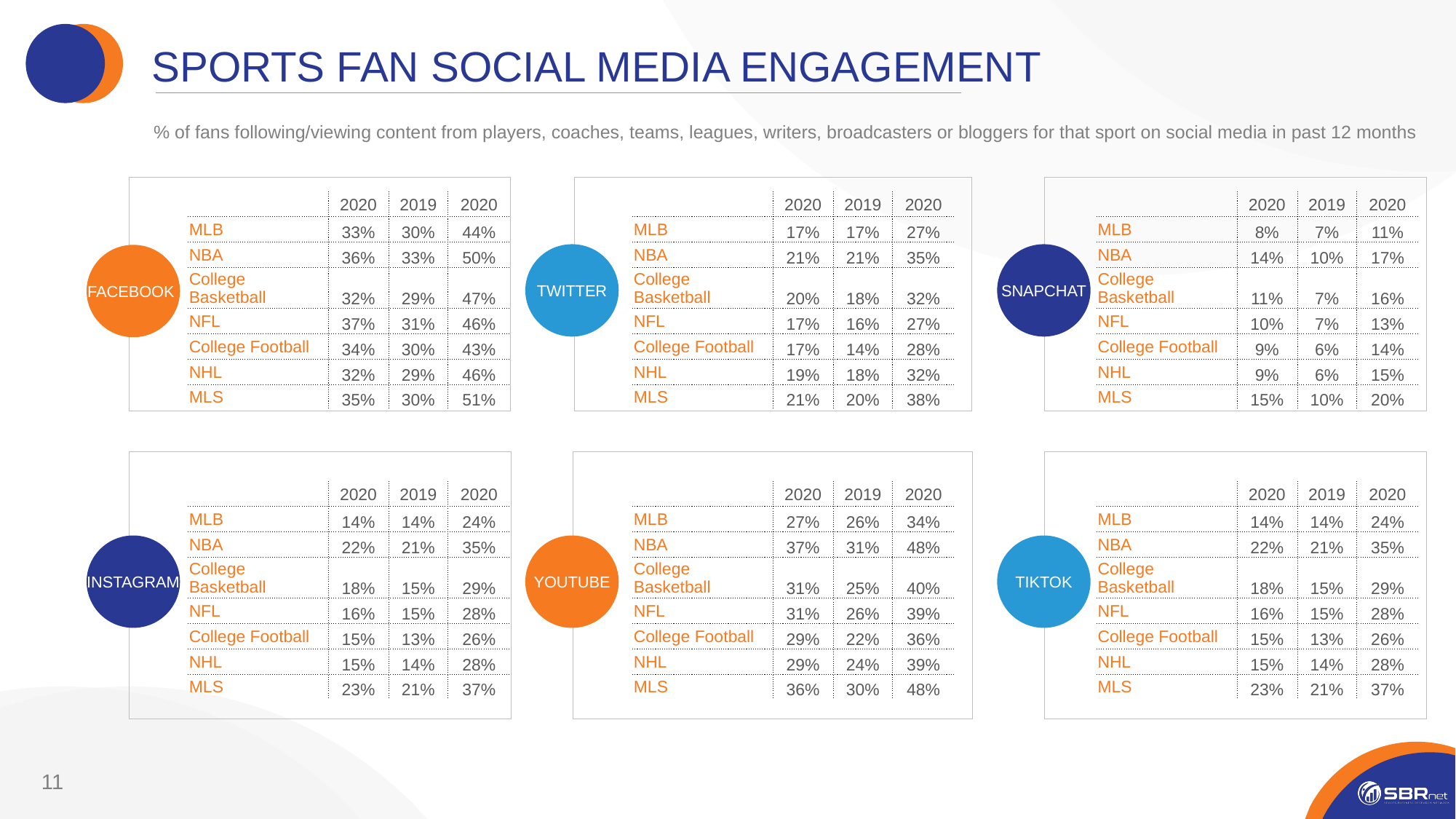

SPORTS FAN SOCIAL MEDIA ENGAGEMENT
% of fans following/viewing content from players, coaches, teams, leagues, writers, broadcasters or bloggers for that sport on social media in past 12 months

|  | 2020 | 2019 | 2020 |
| --- | --- | --- | --- |
| MLB | 33% | 30% | 44% |
| NBA | 36% | 33% | 50% |
| College Basketball | 32% | 29% | 47% |
| NFL | 37% | 31% | 46% |
| College Football | 34% | 30% | 43% |
| NHL | 32% | 29% | 46% |
| MLS | 35% | 30% | 51% |
|  | 2020 | 2019 | 2020 |
| --- | --- | --- | --- |
| MLB | 17% | 17% | 27% |
| NBA | 21% | 21% | 35% |
| College Basketball | 20% | 18% | 32% |
| NFL | 17% | 16% | 27% |
| College Football | 17% | 14% | 28% |
| NHL | 19% | 18% | 32% |
| MLS | 21% | 20% | 38% |
|  | 2020 | 2019 | 2020 |
| --- | --- | --- | --- |
| MLB | 8% | 7% | 11% |
| NBA | 14% | 10% | 17% |
| College Basketball | 11% | 7% | 16% |
| NFL | 10% | 7% | 13% |
| College Football | 9% | 6% | 14% |
| NHL | 9% | 6% | 15% |
| MLS | 15% | 10% | 20% |
TWITTER
SNAPCHAT
FACEBOOK

|  | 2020 | 2019 | 2020 |
| --- | --- | --- | --- |
| MLB | 14% | 14% | 24% |
| NBA | 22% | 21% | 35% |
| College Basketball | 18% | 15% | 29% |
| NFL | 16% | 15% | 28% |
| College Football | 15% | 13% | 26% |
| NHL | 15% | 14% | 28% |
| MLS | 23% | 21% | 37% |
|  | 2020 | 2019 | 2020 |
| --- | --- | --- | --- |
| MLB | 27% | 26% | 34% |
| NBA | 37% | 31% | 48% |
| College Basketball | 31% | 25% | 40% |
| NFL | 31% | 26% | 39% |
| College Football | 29% | 22% | 36% |
| NHL | 29% | 24% | 39% |
| MLS | 36% | 30% | 48% |
|  | 2020 | 2019 | 2020 |
| --- | --- | --- | --- |
| MLB | 14% | 14% | 24% |
| NBA | 22% | 21% | 35% |
| College Basketball | 18% | 15% | 29% |
| NFL | 16% | 15% | 28% |
| College Football | 15% | 13% | 26% |
| NHL | 15% | 14% | 28% |
| MLS | 23% | 21% | 37% |
INSTAGRAM
YOUTUBE
TIKTOK
11